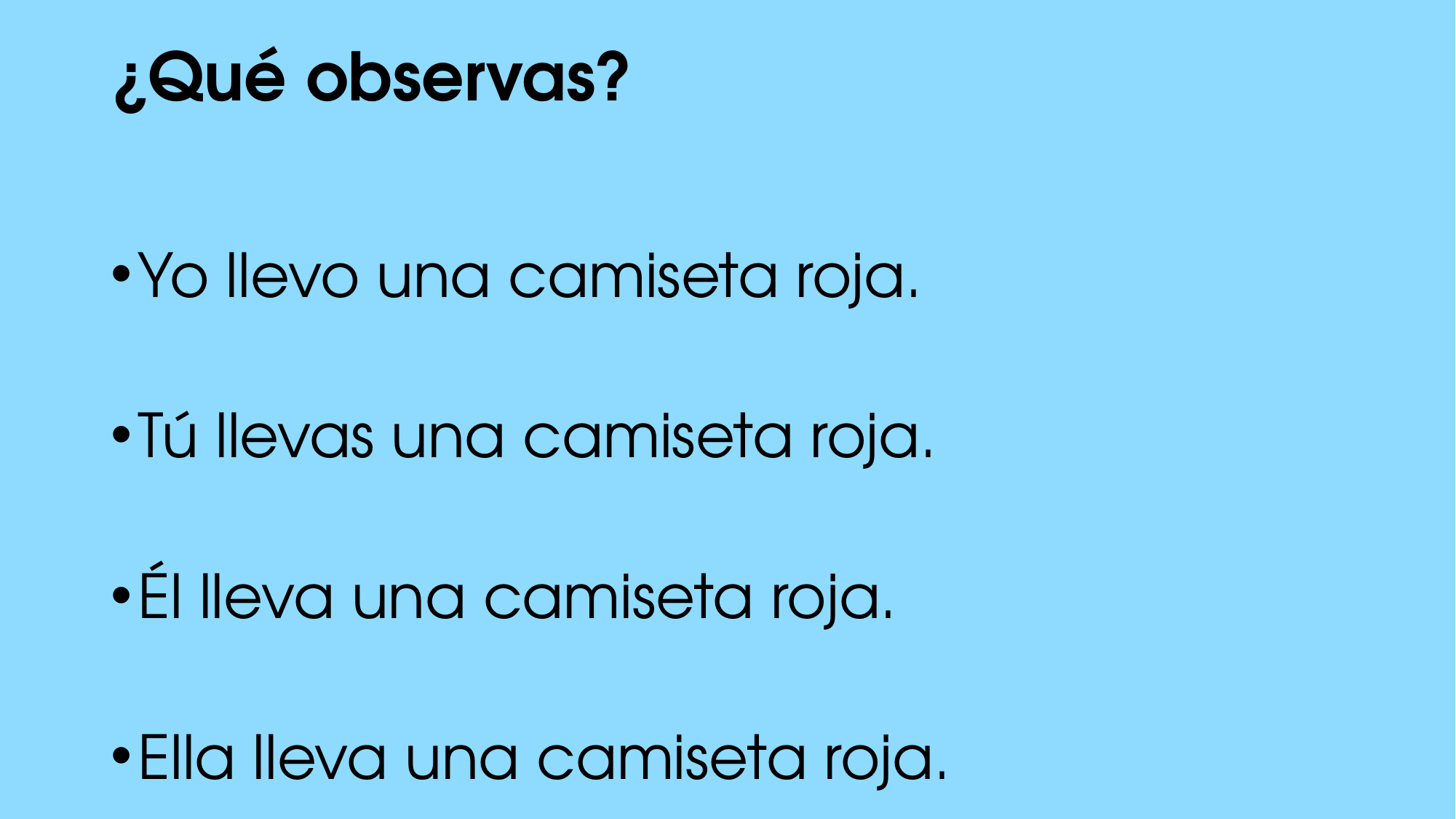

# ¿Qué observas?
Yo llevo una camiseta roja.
Tú llevas una camiseta roja.
Él lleva una camiseta roja.
Ella lleva una camiseta roja.